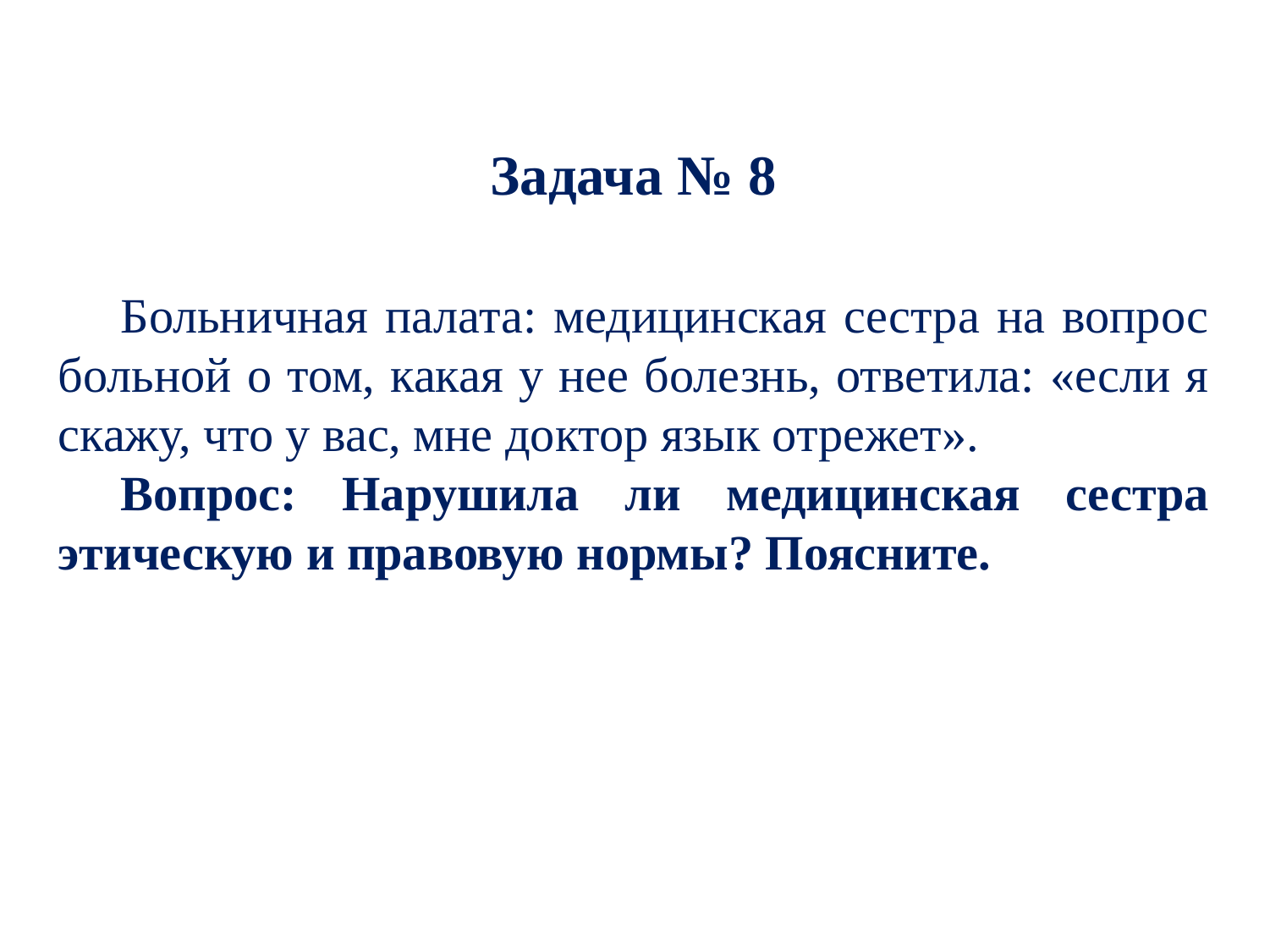

Задача № 8
Больничная палата: медицинская сестра на вопрос больной о том, какая у нее болезнь, ответила: «если я скажу, что у вас, мне доктор язык отрежет».
Вопрос: Нарушила ли медицинская сестра этическую и правовую нормы? Поясните.